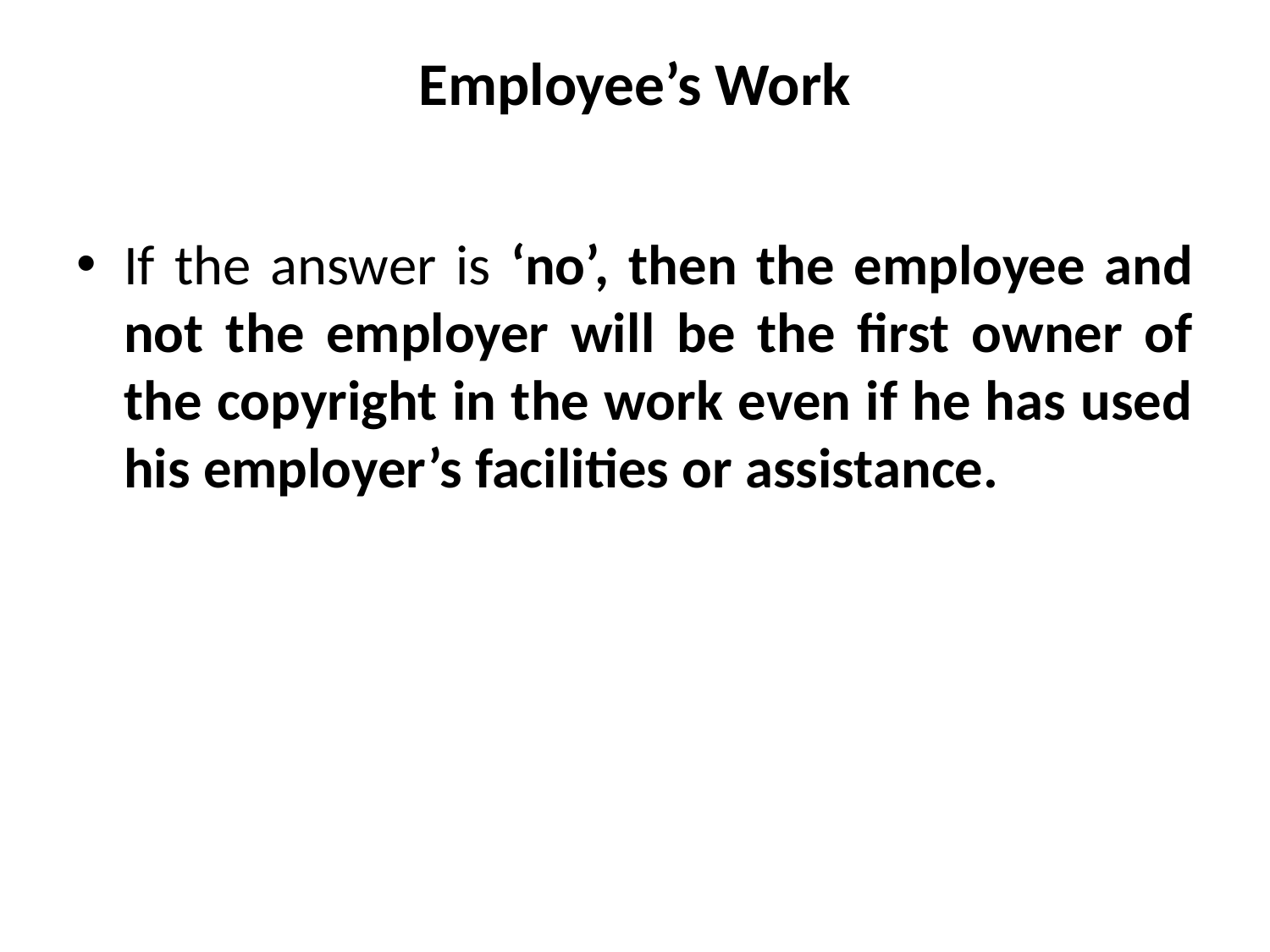

# Employee’s Work
If the answer is ‘no’, then the employee and not the employer will be the first owner of the copyright in the work even if he has used his employer’s facilities or assistance.